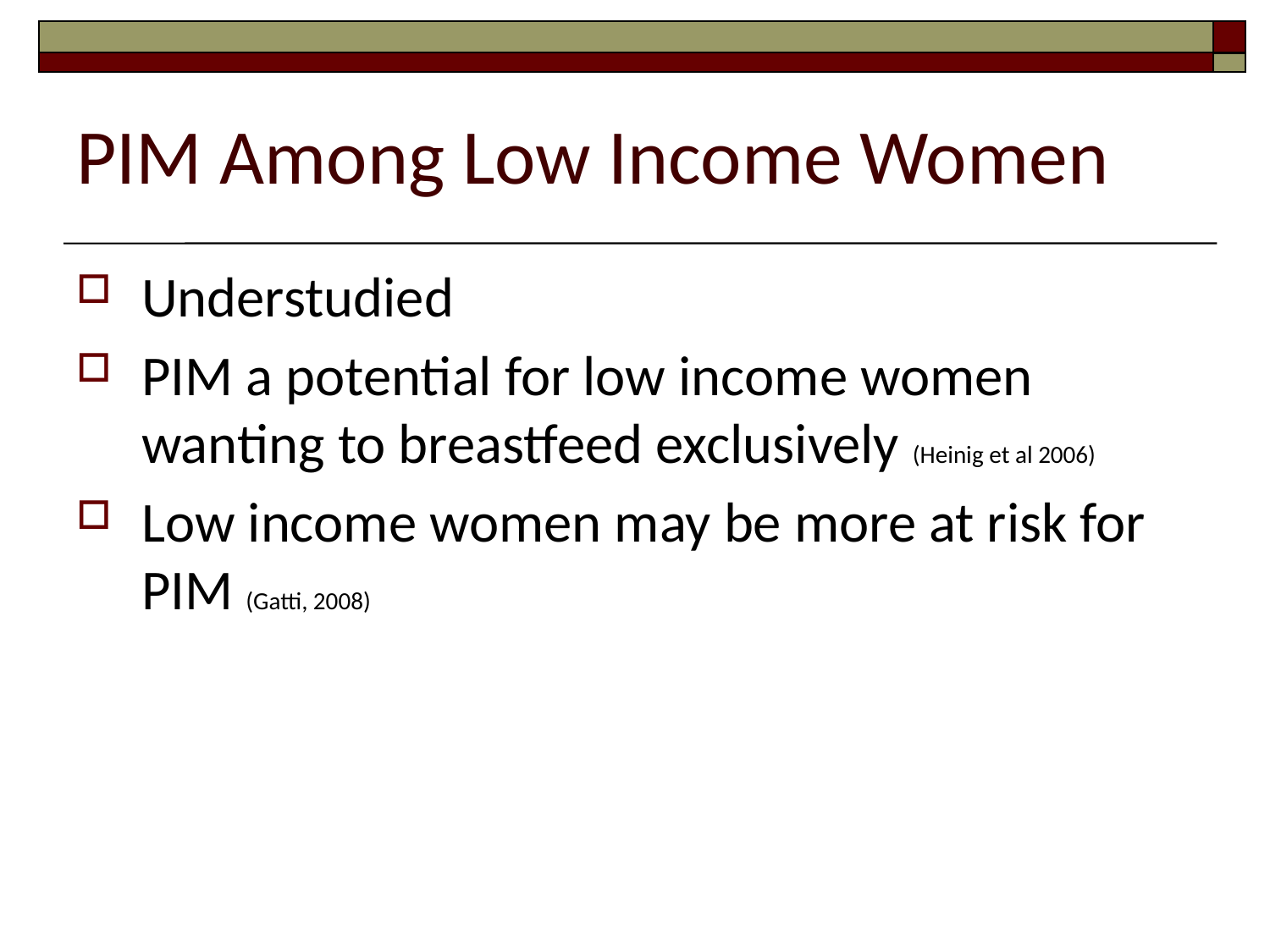

PIM Among Low Income Women
Understudied
PIM a potential for low income women wanting to breastfeed exclusively (Heinig et al 2006)
Low income women may be more at risk for PIM (Gatti, 2008)